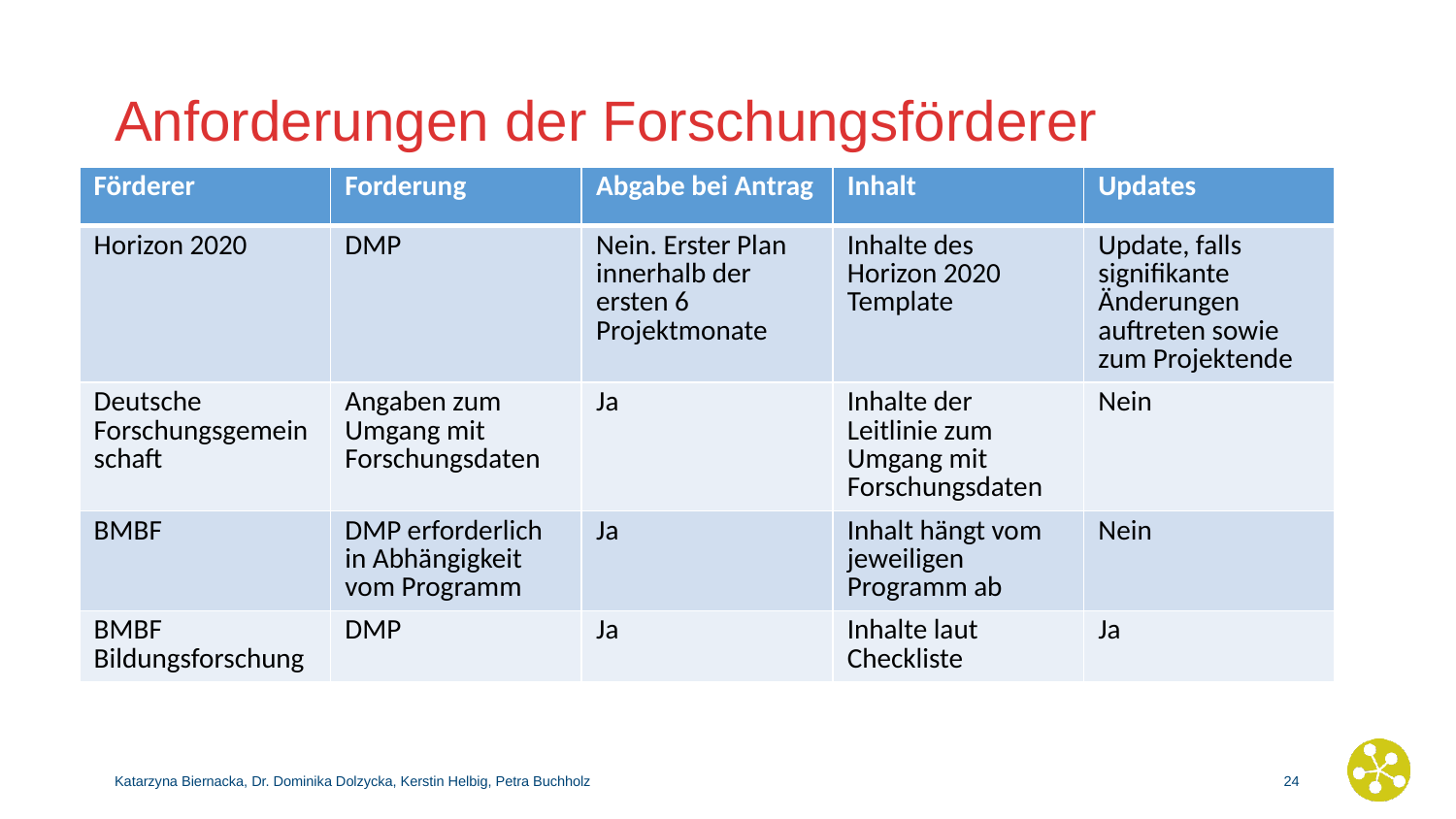

# Anforderungen der Forschungsförderer
| Förderer | Forderung | Abgabe bei Antrag | Inhalt | Updates |
| --- | --- | --- | --- | --- |
| Horizon 2020 | DMP | Nein. Erster Plan innerhalb der ersten 6 Projektmonate | Inhalte des Horizon 2020 Template | Update, falls signifikante Änderungen auftreten sowie zum Projektende |
| Deutsche Forschungsgemeinschaft | Angaben zum Umgang mit Forschungsdaten | Ja | Inhalte der Leitlinie zum Umgang mit Forschungsdaten | Nein |
| BMBF | DMP erforderlich in Abhängigkeit vom Programm | Ja | Inhalt hängt vom jeweiligen Programm ab | Nein |
| BMBF Bildungsforschung | DMP | Ja | Inhalte laut Checkliste | Ja |
Katarzyna Biernacka, Dr. Dominika Dolzycka, Kerstin Helbig, Petra Buchholz
24